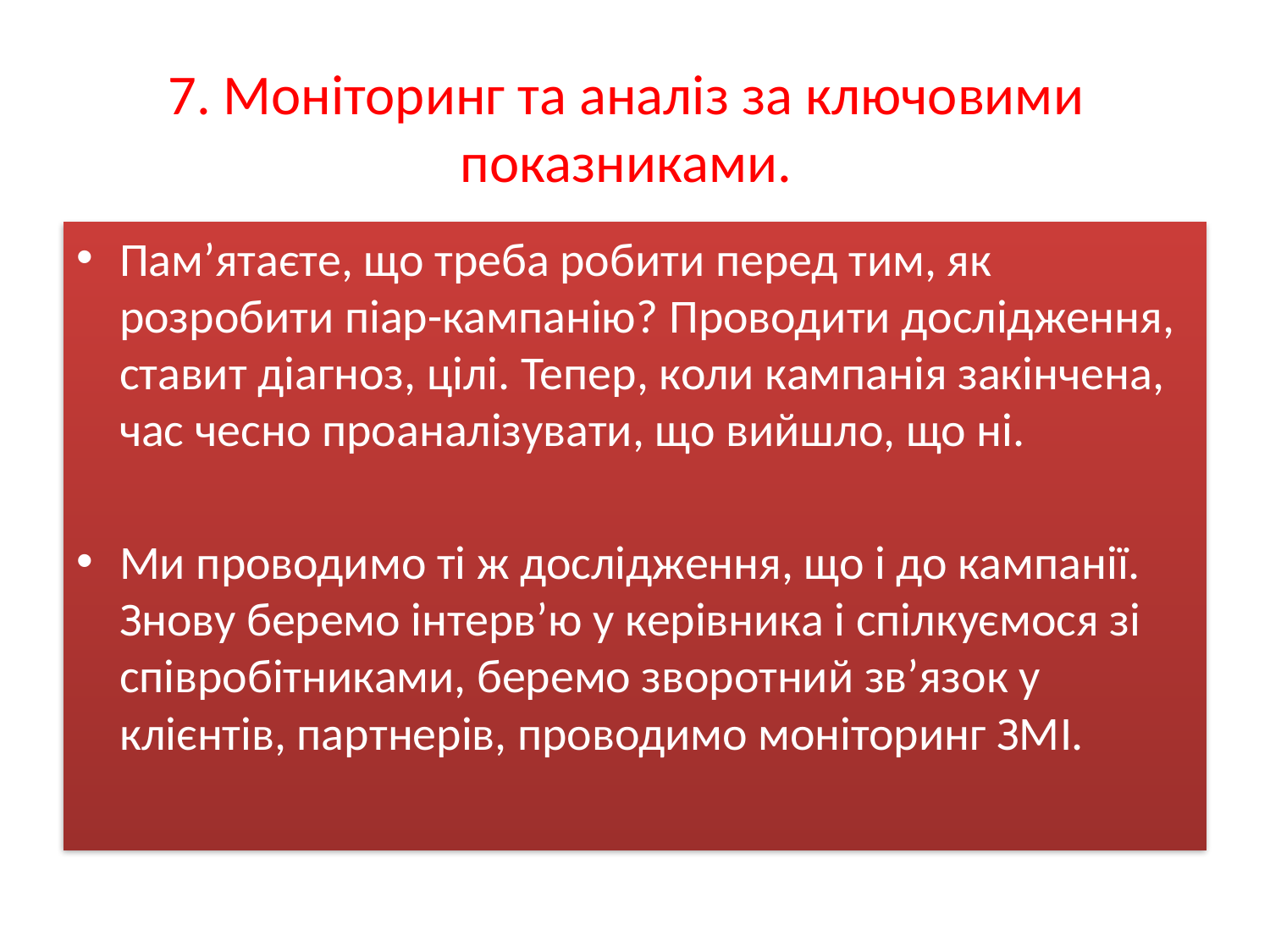

# 7. Моніторинг та аналіз за ключовими показниками.
Пам’ятаєте, що треба робити перед тим, як розробити піар-кампанію? Проводити дослідження, ставит діагноз, цілі. Тепер, коли кампанія закінчена, час чесно проаналізувати, що вийшло, що ні.

Ми проводимо ті ж дослідження, що і до кампанії. Знову беремо інтерв’ю у керівника і спілкуємося зі співробітниками, беремо зворотний зв’язок у клієнтів, партнерів, проводимо моніторинг ЗМІ.